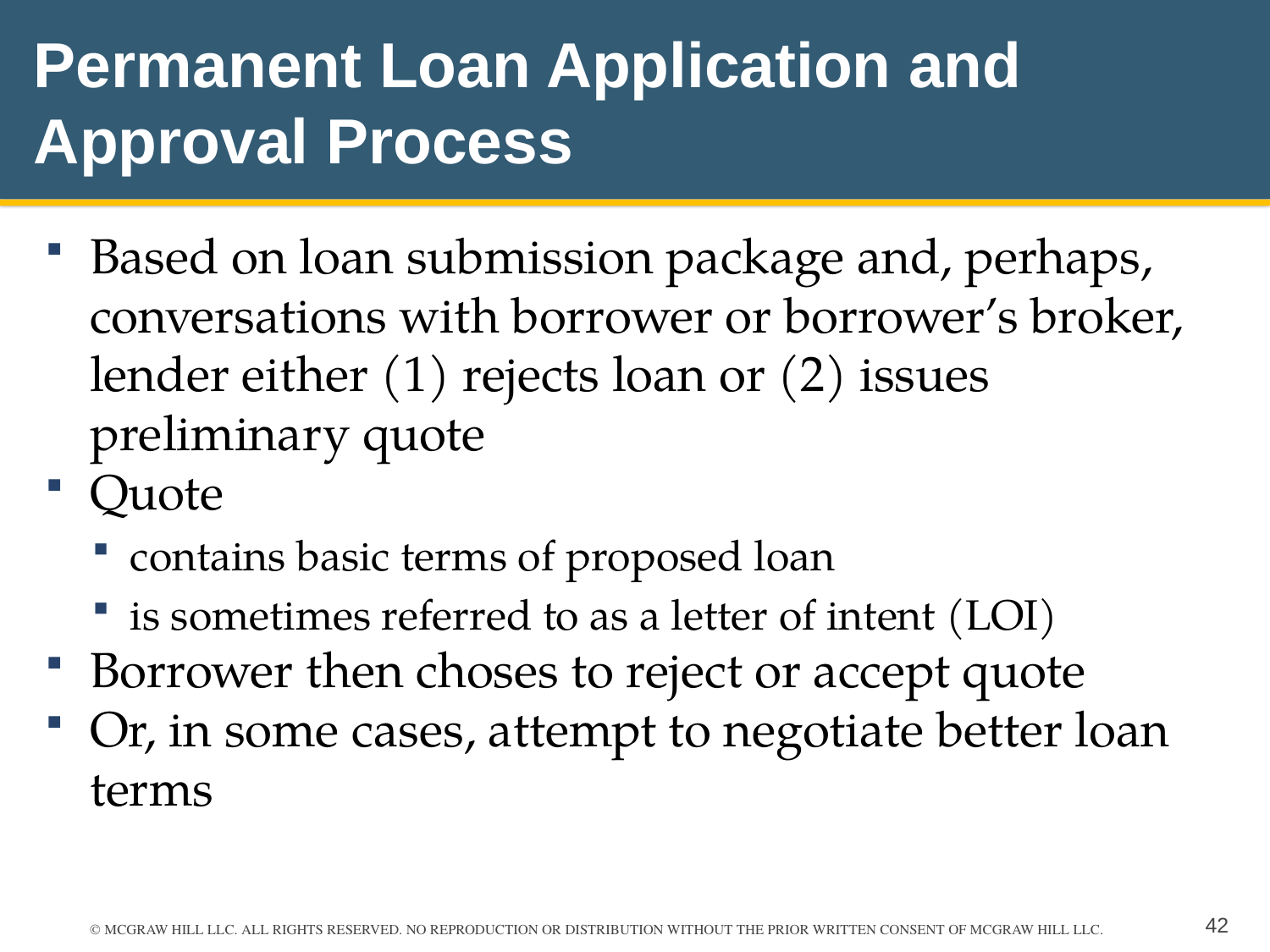

# Permanent Loan Application and Approval Process
Based on loan submission package and, perhaps, conversations with borrower or borrower’s broker, lender either (1) rejects loan or (2) issues  preliminary quote
Quote
contains basic terms of proposed loan
is sometimes referred to as a letter of intent (LOI)
Borrower then choses to reject or accept quote
Or, in some cases, attempt to negotiate better loan terms
© MCGRAW HILL LLC. ALL RIGHTS RESERVED. NO REPRODUCTION OR DISTRIBUTION WITHOUT THE PRIOR WRITTEN CONSENT OF MCGRAW HILL LLC.
42